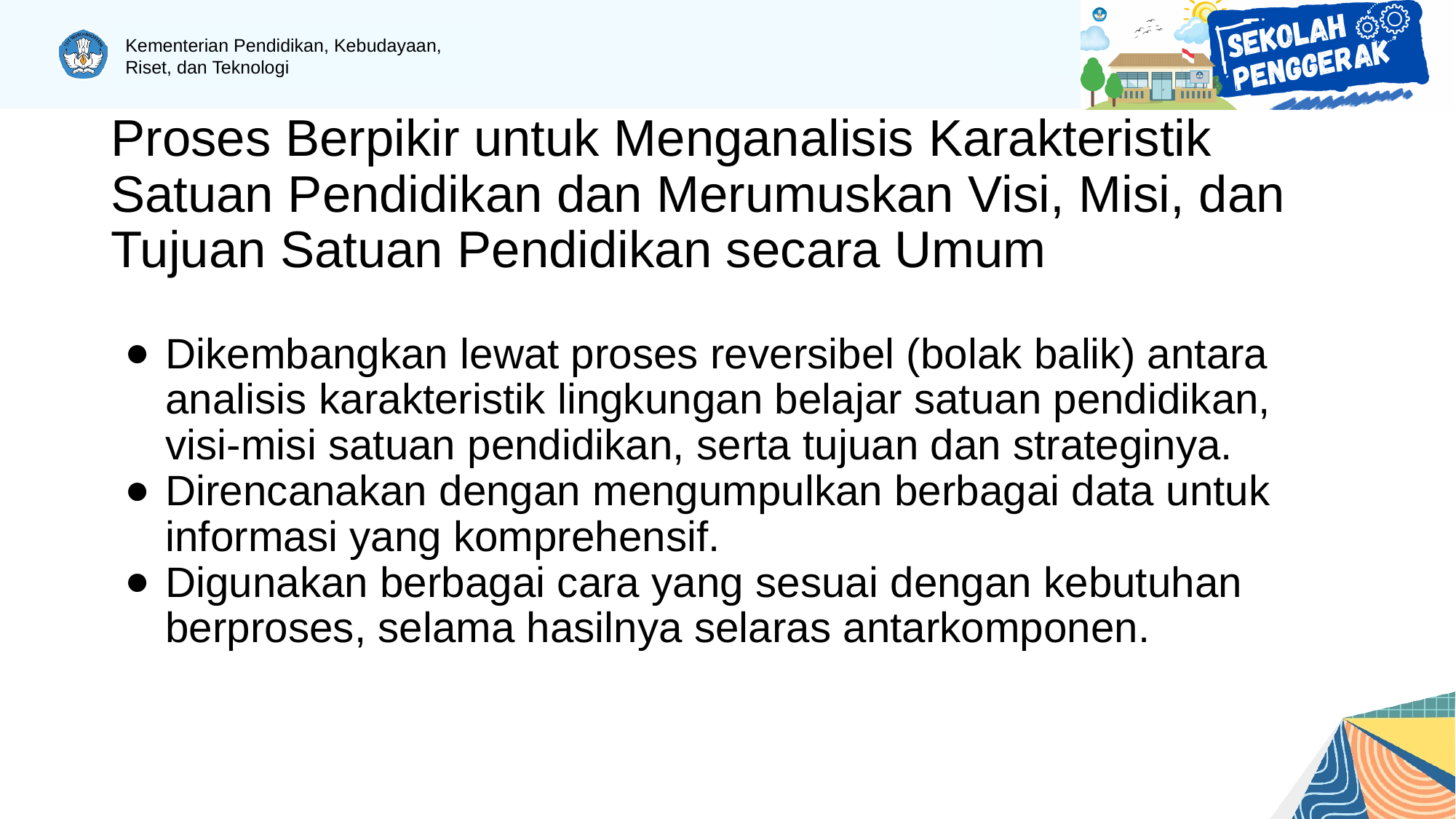

# Proses Berpikir untuk Menganalisis Karakteristik Satuan Pendidikan dan Merumuskan Visi, Misi, dan Tujuan Satuan Pendidikan secara Umum
Dikembangkan lewat proses reversibel (bolak balik) antara analisis karakteristik lingkungan belajar satuan pendidikan, visi-misi satuan pendidikan, serta tujuan dan strateginya.
Direncanakan dengan mengumpulkan berbagai data untuk informasi yang komprehensif.
Digunakan berbagai cara yang sesuai dengan kebutuhan berproses, selama hasilnya selaras antarkomponen.